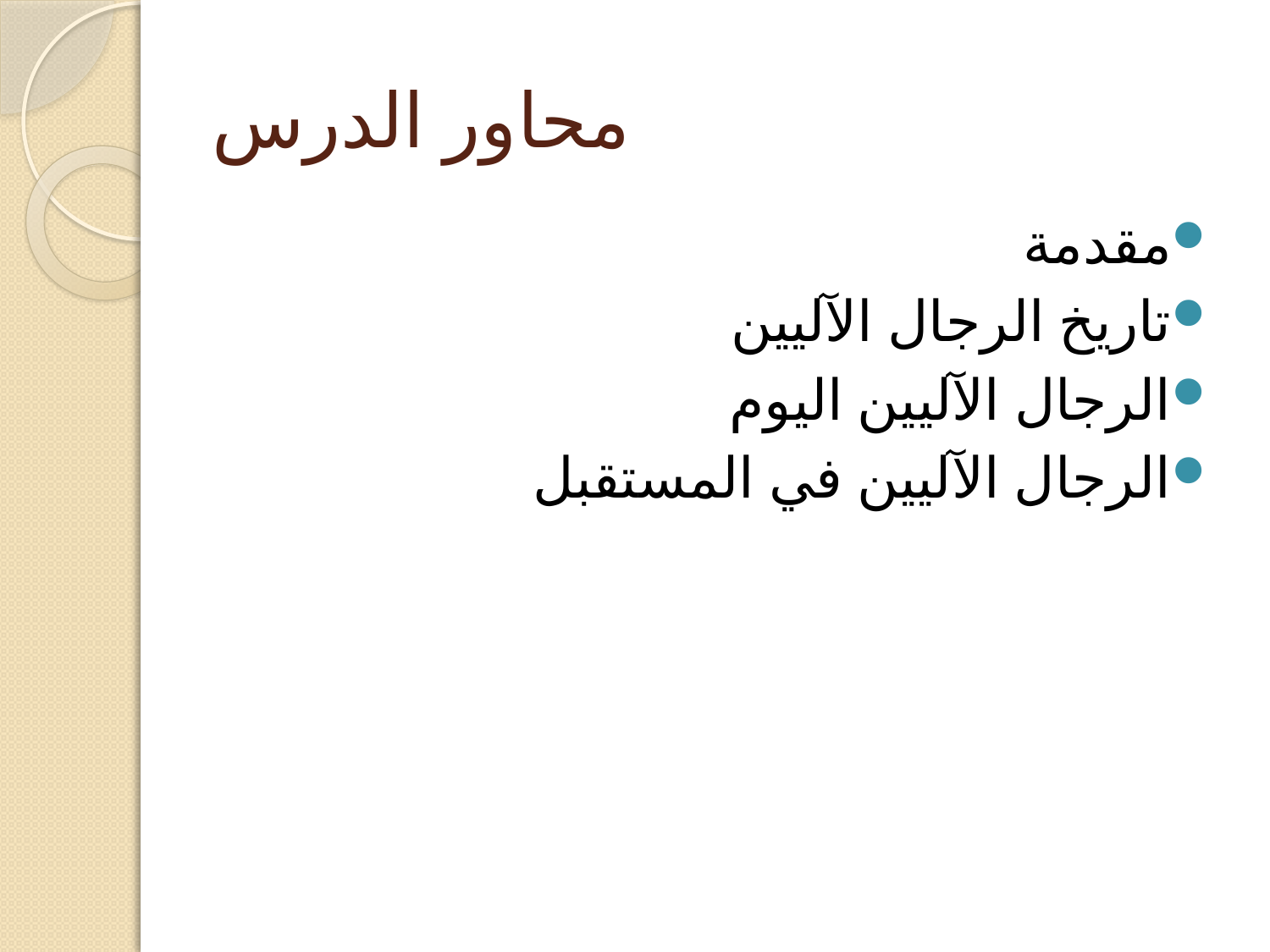

# محاور الدرس
مقدمة
تاريخ الرجال الآليين
الرجال الآليين اليوم
الرجال الآليين في المستقبل